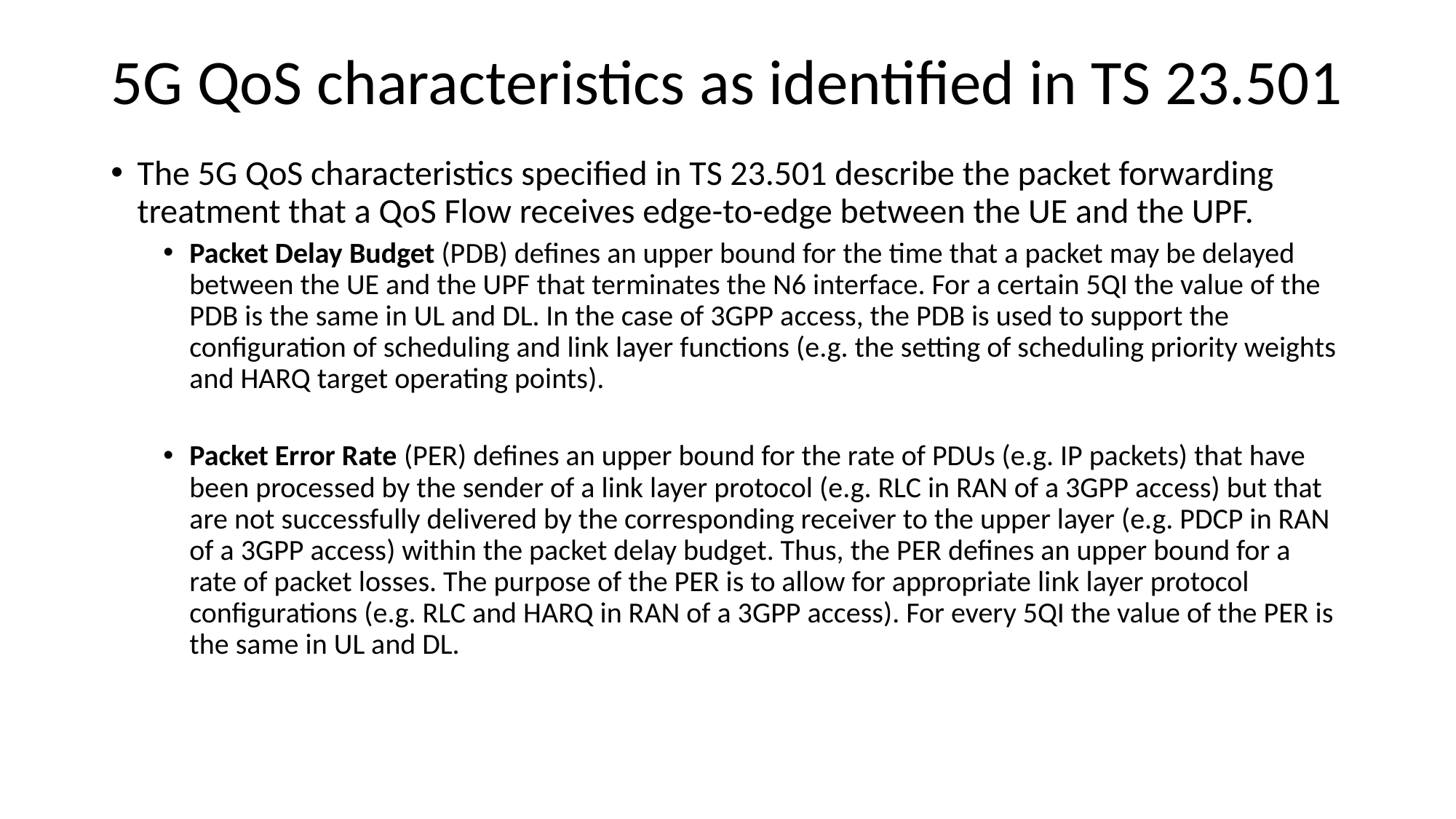

# 5G QoS characteristics as identified in TS 23.501
The 5G QoS characteristics specified in TS 23.501 describe the packet forwarding treatment that a QoS Flow receives edge-to-edge between the UE and the UPF.
Packet Delay Budget (PDB) defines an upper bound for the time that a packet may be delayed between the UE and the UPF that terminates the N6 interface. For a certain 5QI the value of the PDB is the same in UL and DL. In the case of 3GPP access, the PDB is used to support the configuration of scheduling and link layer functions (e.g. the setting of scheduling priority weights and HARQ target operating points).

Packet Error Rate (PER) defines an upper bound for the rate of PDUs (e.g. IP packets) that have been processed by the sender of a link layer protocol (e.g. RLC in RAN of a 3GPP access) but that are not successfully delivered by the corresponding receiver to the upper layer (e.g. PDCP in RAN of a 3GPP access) within the packet delay budget. Thus, the PER defines an upper bound for a rate of packet losses. The purpose of the PER is to allow for appropriate link layer protocol configurations (e.g. RLC and HARQ in RAN of a 3GPP access). For every 5QI the value of the PER is the same in UL and DL.